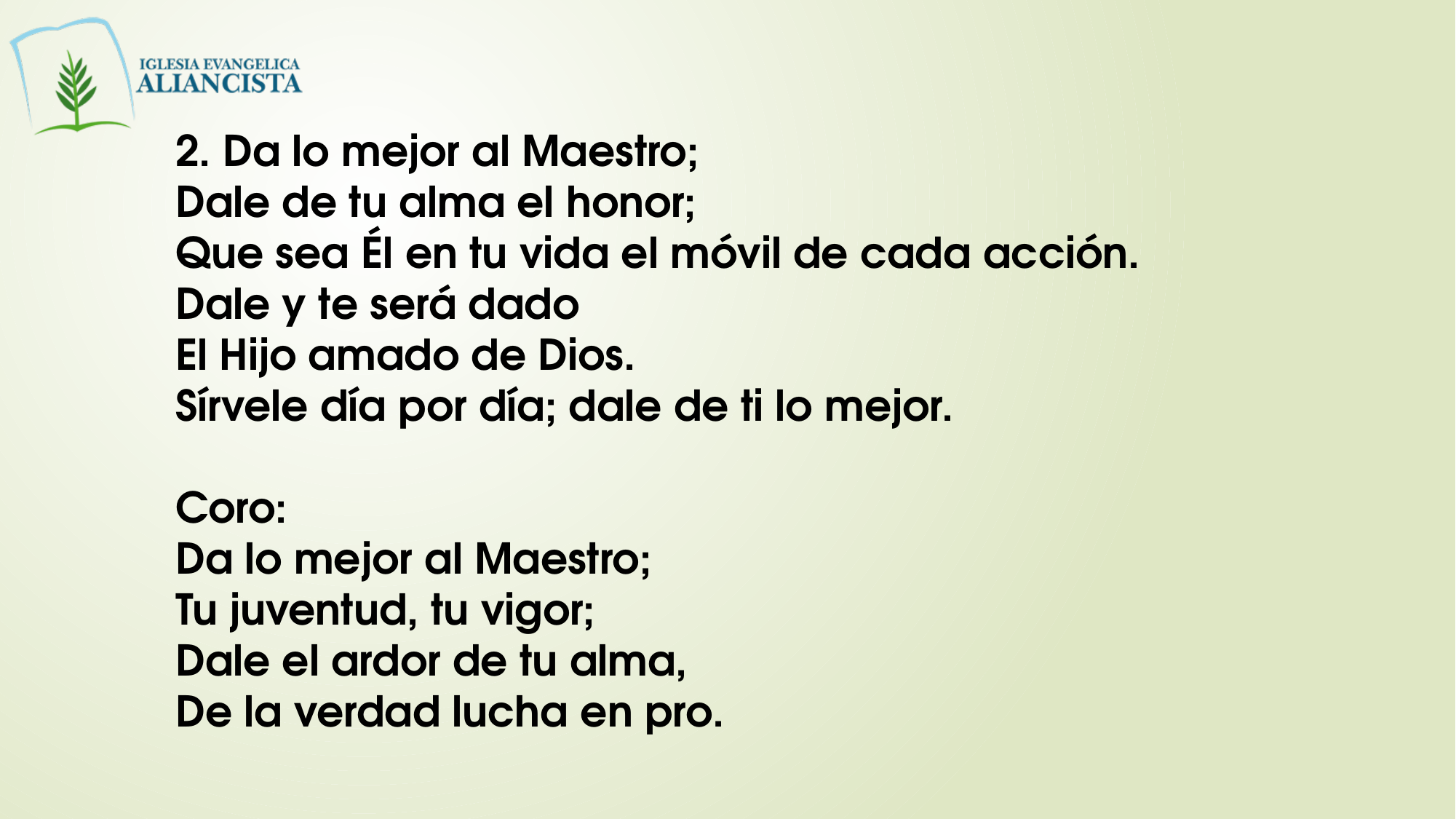

2. Da lo mejor al Maestro;
Dale de tu alma el honor;
Que sea Él en tu vida el móvil de cada acción.
Dale y te será dado
El Hijo amado de Dios.
Sírvele día por día; dale de ti lo mejor.

Coro:
Da lo mejor al Maestro;
Tu juventud, tu vigor;
Dale el ardor de tu alma,
De la verdad lucha en pro.